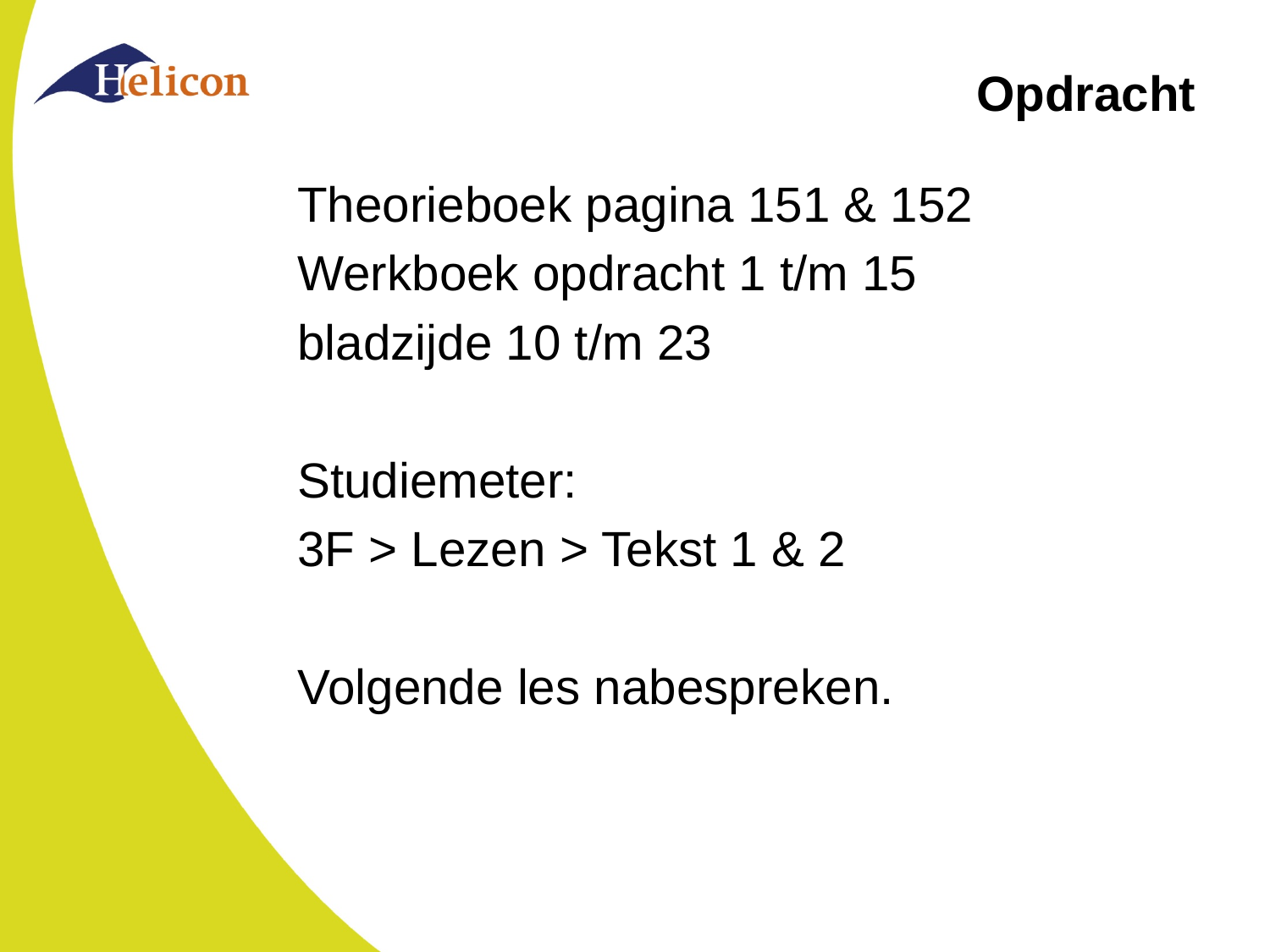

# Opdracht
Theorieboek pagina 151 & 152
Werkboek opdracht 1 t/m 15
bladzijde 10 t/m 23

Studiemeter:
3F > Lezen > Tekst 1 & 2

Volgende les nabespreken.